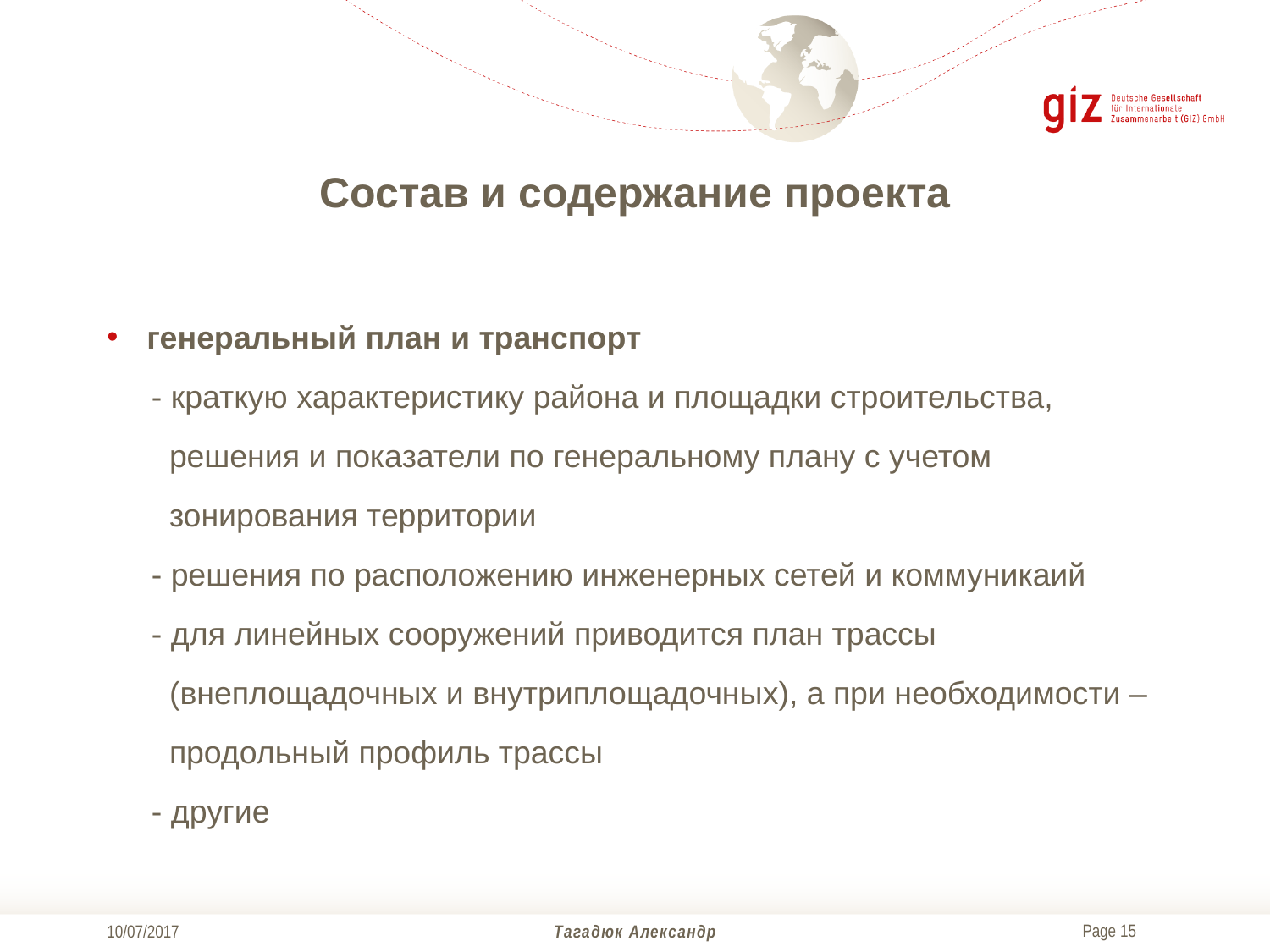

# Состав и содержание проекта
генеральный план и транспорт
     - краткую характеристику района и площадки строительства,
       решения и показатели по генеральному плану с учетом
       зонирования территории
     - решения по расположению инженерных сетей и коммуникаий
     - для линейных сооружений приводится план трассы
       (внеплощадочных и внутриплощадочных), а при необходимости –
       продольный профиль трассы
     - другие

10/07/2017
Тагадюк Александр